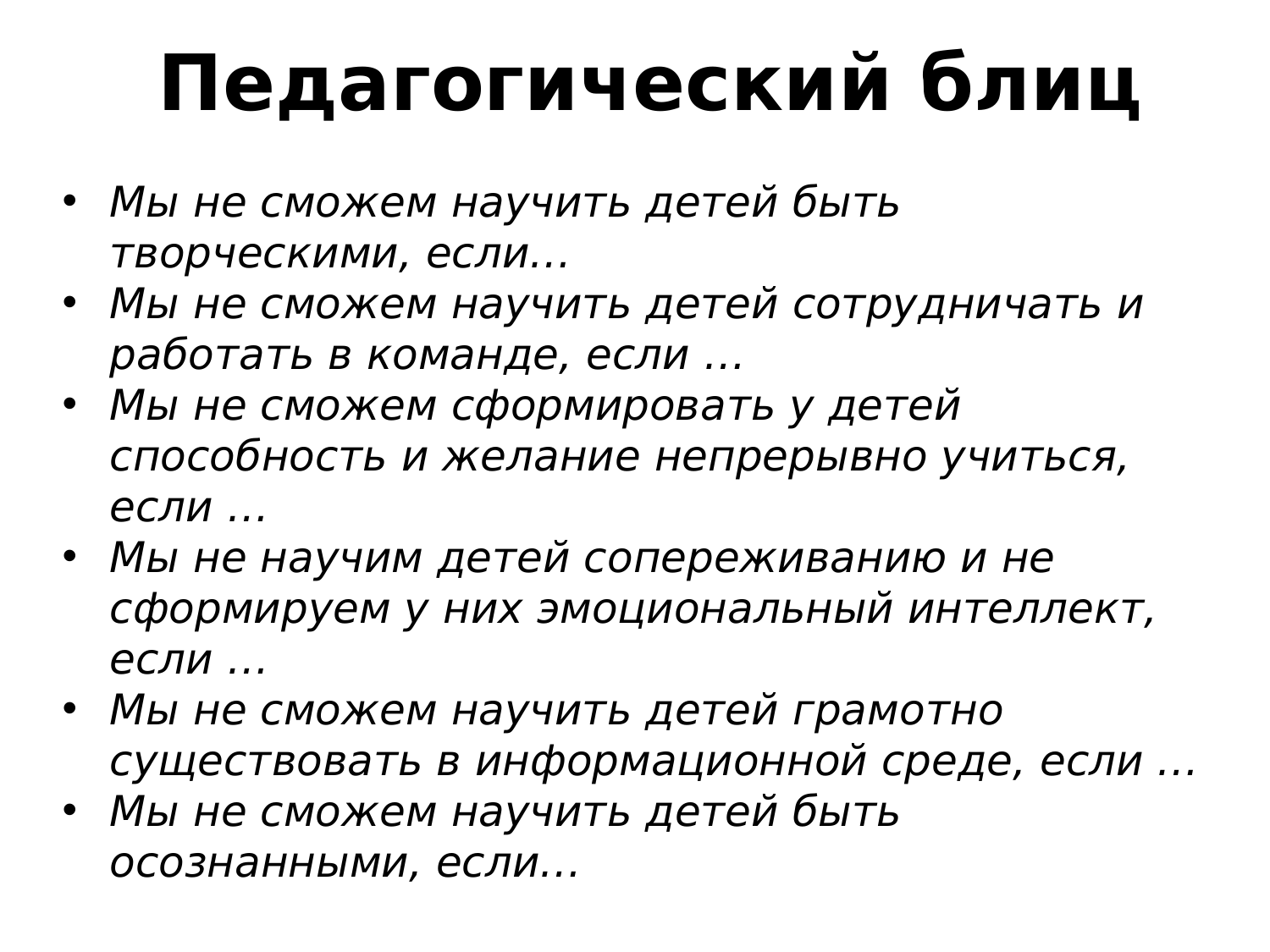

# Педагогический блиц
Мы не сможем научить детей быть творческими, если…
Мы не сможем научить детей сотрудничать и работать в команде, если …
Мы не сможем сформировать у детей способность и желание непрерывно учиться, если …
Мы не научим детей сопереживанию и не сформируем у них эмоциональный интеллект, если …
Мы не сможем научить детей грамотно существовать в информационной среде, если …
Мы не сможем научить детей быть осознанными, если…